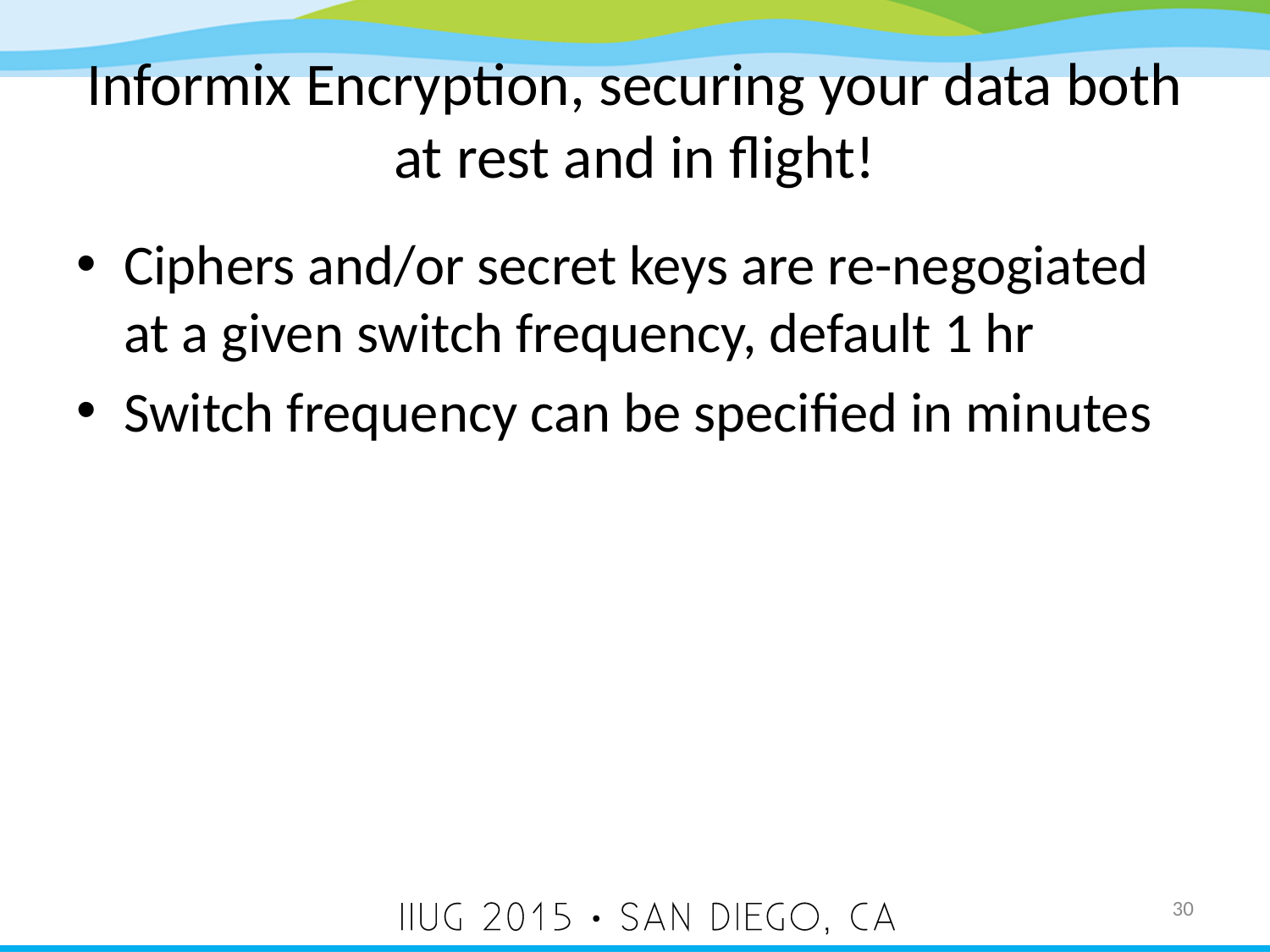

# Informix Encryption, securing your data both at rest and in flight!
Ciphers and/or secret keys are re-negogiated at a given switch frequency, default 1 hr
Switch frequency can be specified in minutes
30